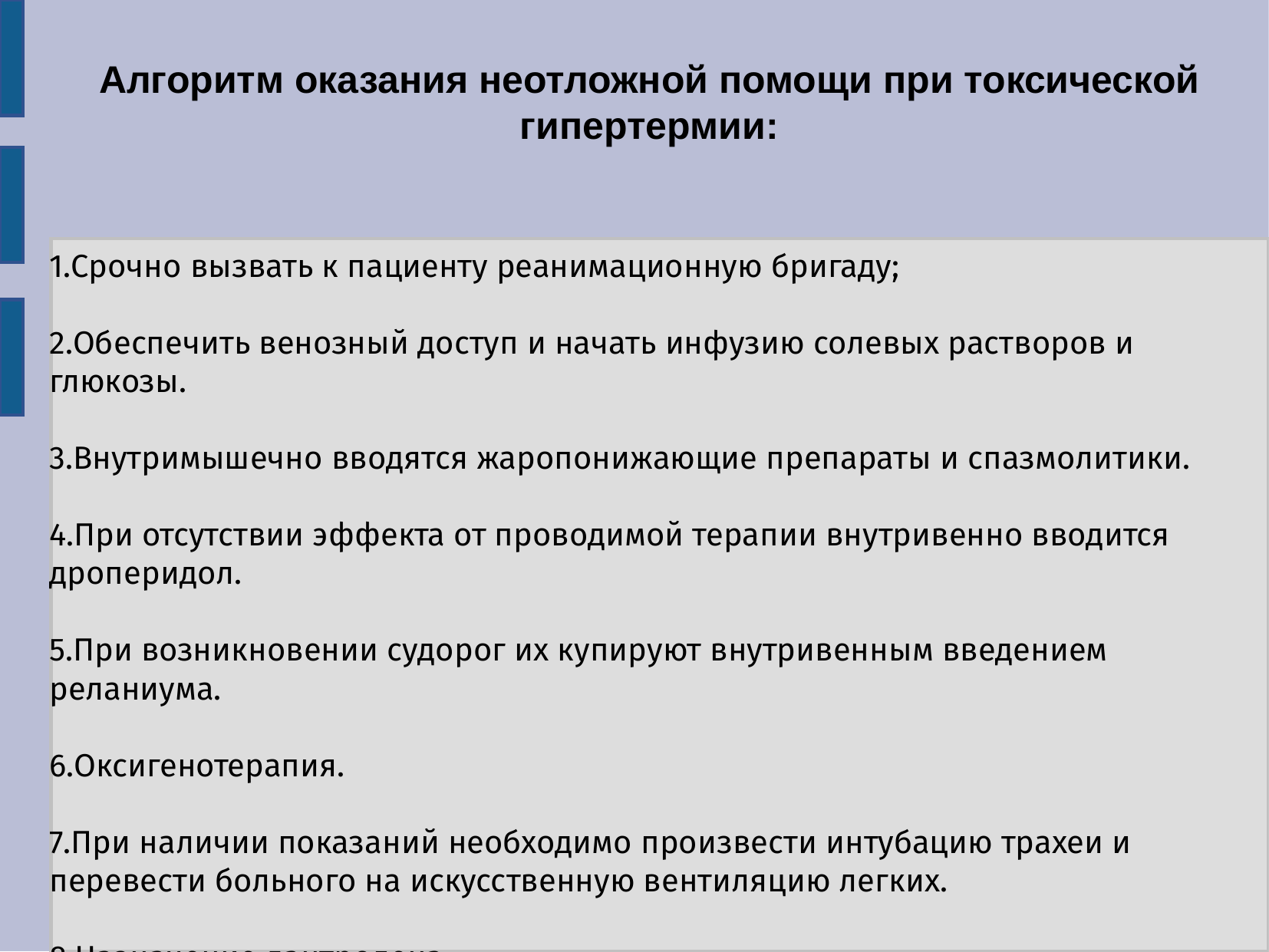

# Алгоритм оказания неотложной помощи при токсической гипертермии:
Срочно вызвать к пациенту реанимационную бригаду;

Обеспечить венозный доступ и начать инфузию солевых растворов и глюкозы.

Внутримышечно вводятся жаропонижающие препараты и спазмолитики.

При отсутствии эффекта от проводимой терапии внутривенно вводится дроперидол.

При возникновении судорог их купируют внутривенным введением реланиума.

Оксигенотерапия.

При наличии показаний необходимо произвести интубацию трахеи и перевести больного на искусственную вентиляцию легких.

Назначение дантролена.